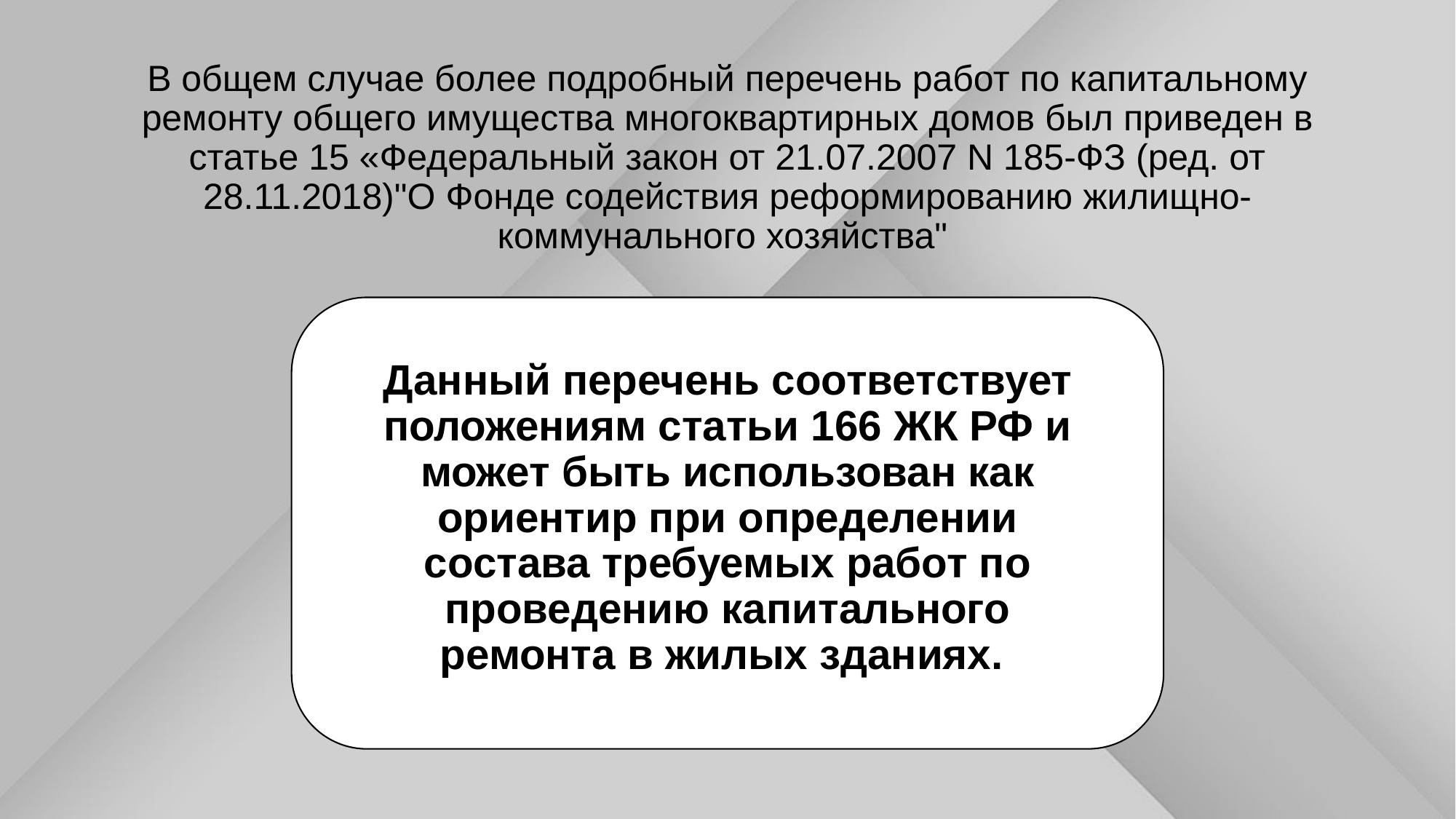

# В общем случае более подробный перечень работ по капитальному ремонту общего имущества многоквартирных домов был приведен в статье 15 «Федеральный закон от 21.07.2007 N 185-ФЗ (ред. от 28.11.2018)"О Фонде содействия реформированию жилищно-коммунального хозяйства"

Данный перечень соответствует положениям статьи 166 ЖК РФ и может быть использован как ориентир при определении состава требуемых работ по проведению капитального ремонта в жилых зданиях.